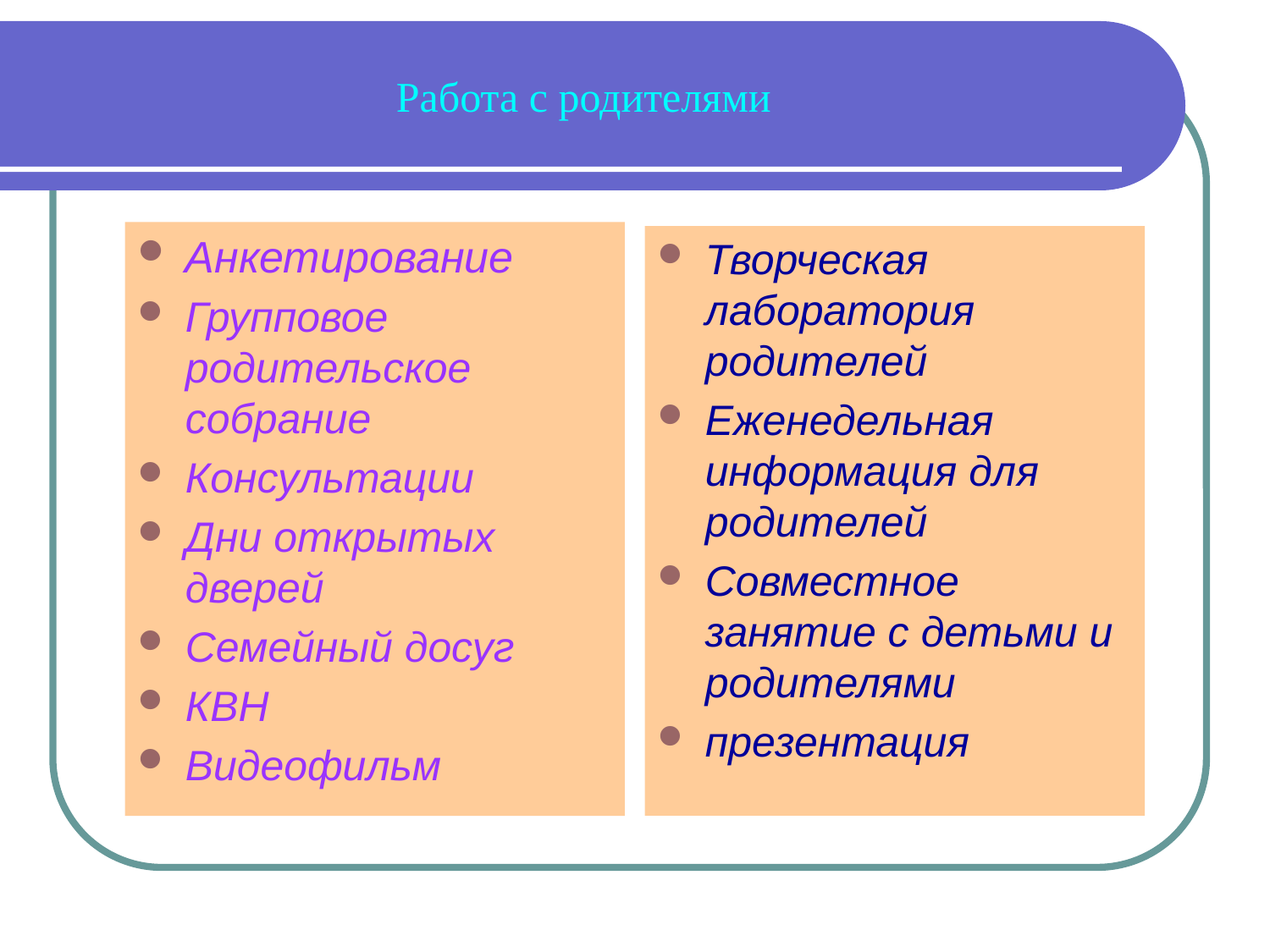

Работа с родителями
Анкетирование
Групповое родительское собрание
Консультации
Дни открытых дверей
Семейный досуг
КВН
Видеофильм

Творческая лаборатория родителей
Еженедельная информация для родителей
Совместное занятие с детьми и родителями
презентация